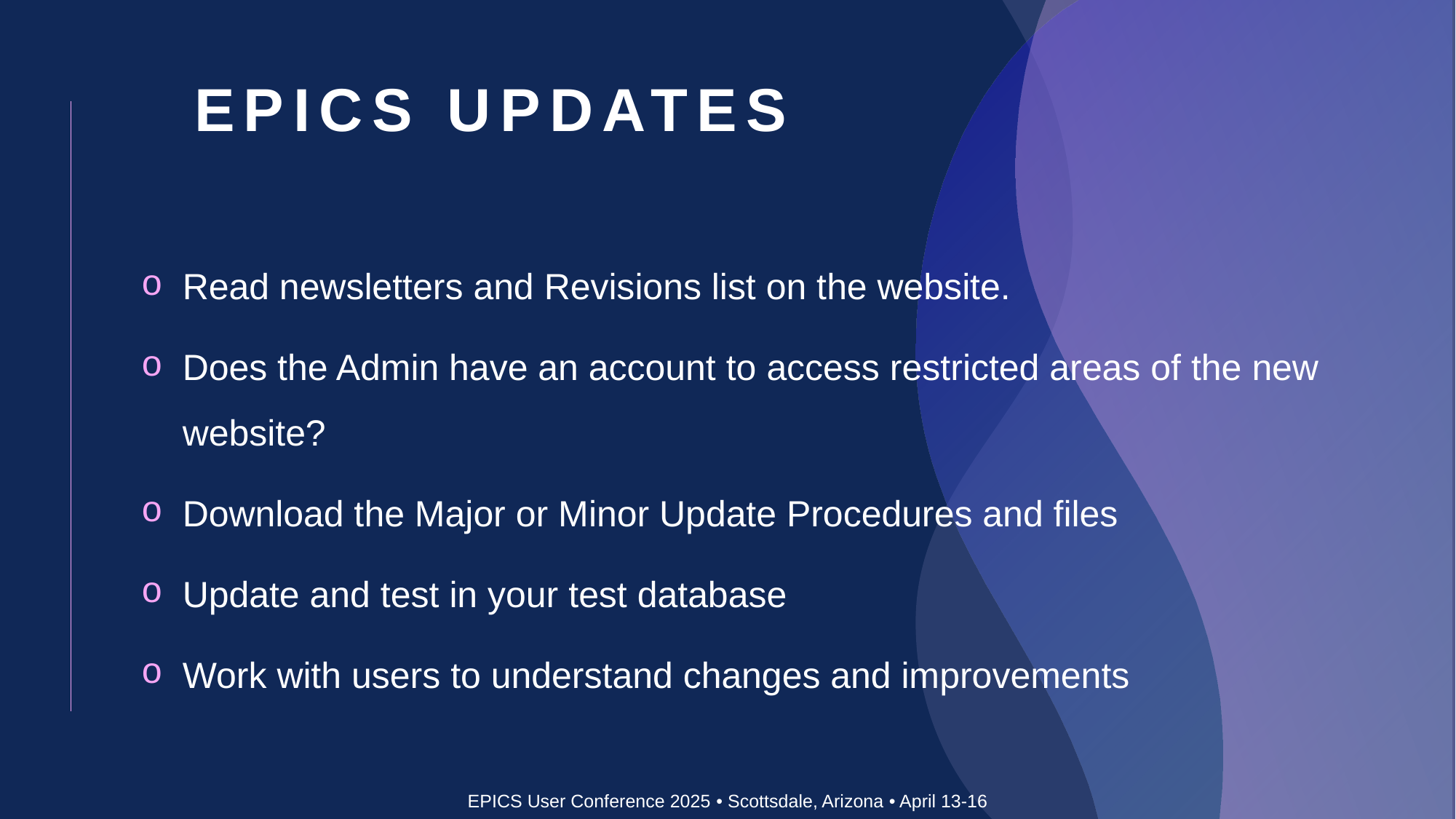

# EPICS Updates
Read newsletters and Revisions list on the website.
Does the Admin have an account to access restricted areas of the new website?
Download the Major or Minor Update Procedures and files
Update and test in your test database
Work with users to understand changes and improvements